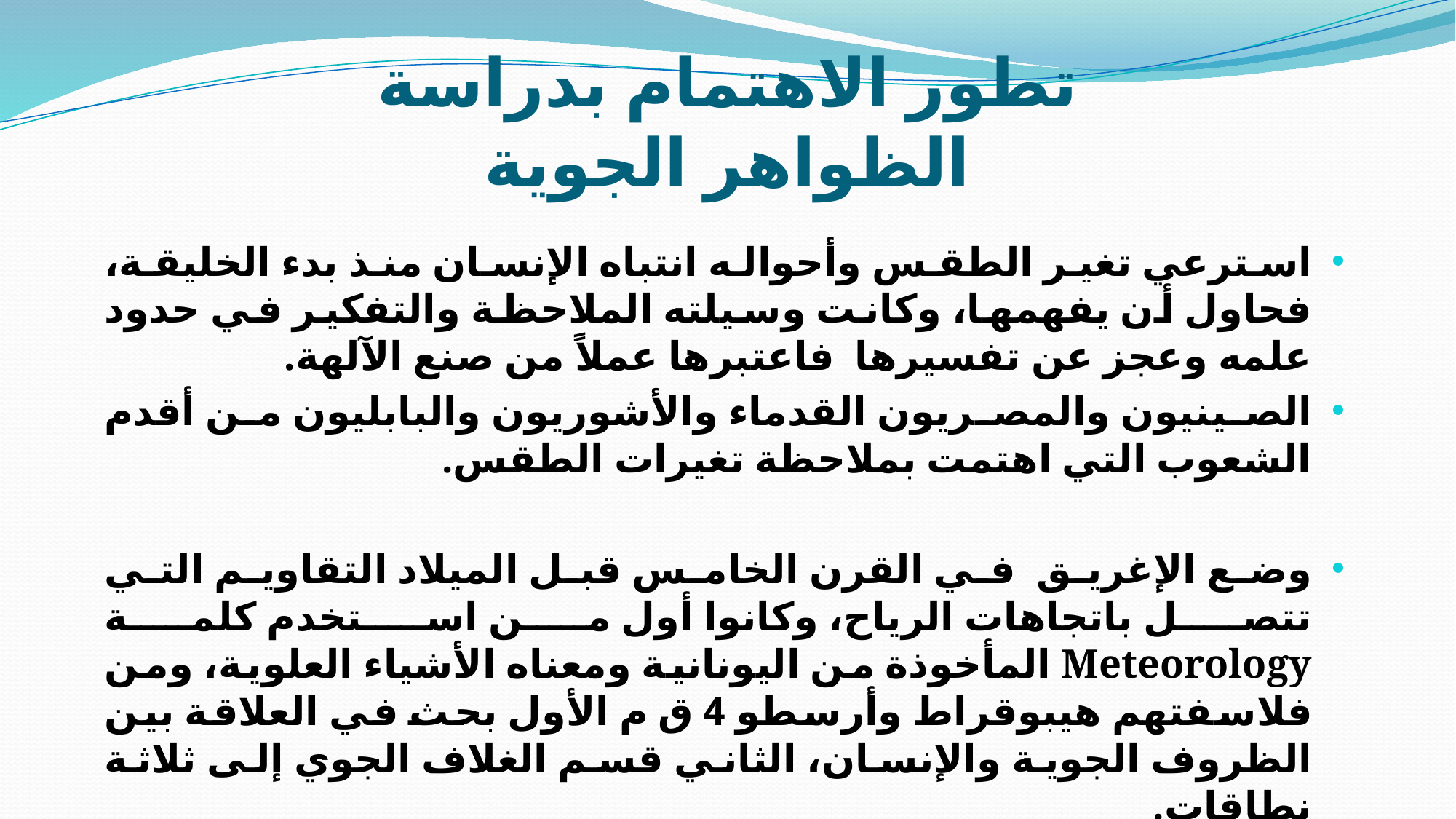

# تطور الاهتمام بدراسة الظواهر الجوية
استرعي تغير الطقس وأحواله انتباه الإنسان منذ بدء الخليقة، فحاول أن يفهمها، وكانت وسيلته الملاحظة والتفكير في حدود علمه وعجز عن تفسيرها  فاعتبرها عملاً من صنع الآلهة.
الصينيون والمصريون القدماء والأشوريون والبابليون من أقدم الشعوب التي اهتمت بملاحظة تغيرات الطقس.

وضع الإغريق  في القرن الخامس قبل الميلاد التقاويم التي تتصل باتجاهات الرياح، وكانوا أول من استخدم كلمة Meteorology المأخوذة من اليونانية ومعناه الأشياء العلوية، ومن فلاسفتهم هيبوقراط وأرسطو 4 ق م الأول بحث في العلاقة بين الظروف الجوية والإنسان، الثاني قسم الغلاف الجوي إلى ثلاثة نطاقات.